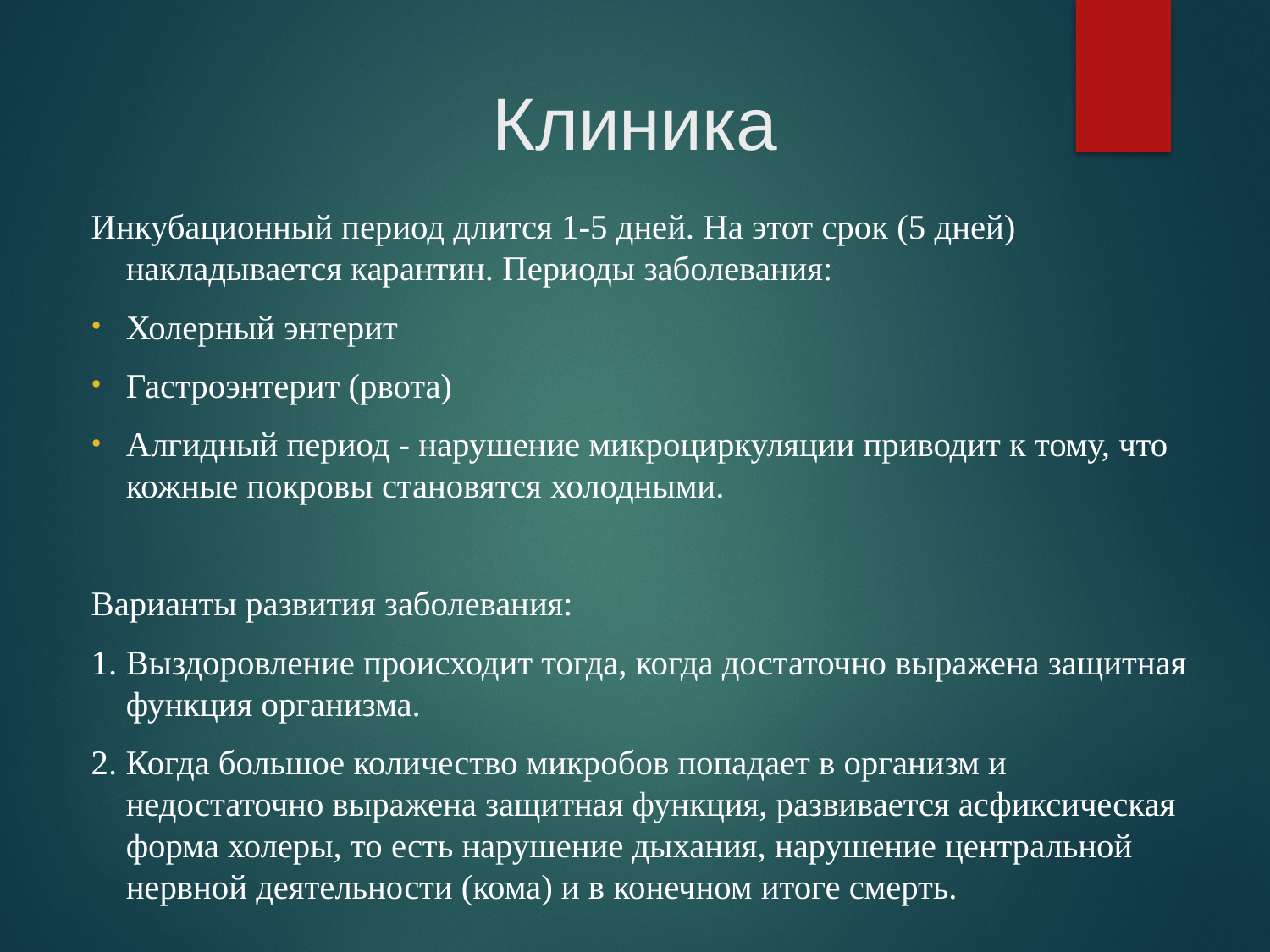

# Клиника
Инкубационный период длится 1-5 дней. На этот срок (5 дней) накладывается карантин. Периоды заболевания:
Холерный энтерит
Гастроэнтерит (рвота)
Алгидный период - нарушение микроциркуляции приводит к тому, что кожные покровы становятся холодными.

Варианты развития заболевания:
1. Выздоровление происходит тогда, когда достаточно выражена защитная функция организма.
2. Когда большое количество микробов попадает в организм и недостаточно выражена защитная функция, развивается асфиксическая форма холеры, то есть нарушение дыхания, нарушение центральной нервной деятельности (кома) и в конечном итоге смерть.